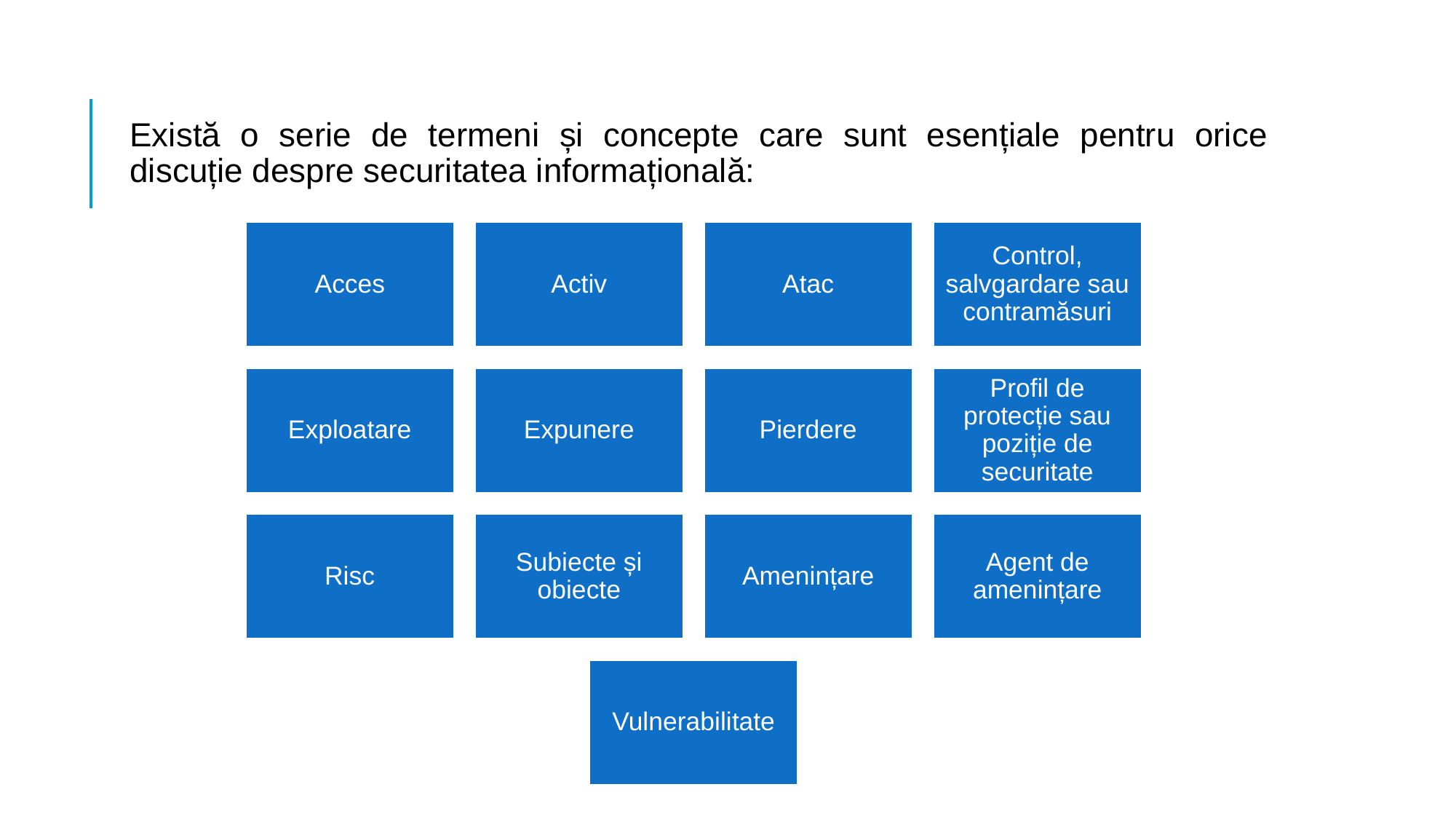

Există o serie de termeni și concepte care sunt esențiale pentru orice discuție despre securitatea informațională:

Acces
Activ
Atac
Control, salvgardare sau contramăsuri
Exploatare
Expunere
Pierdere
Profil de protecție sau poziție de securitate
Risc
Subiecte și obiecte
Amenințare
Agent de amenințare
Vulnerabilitate